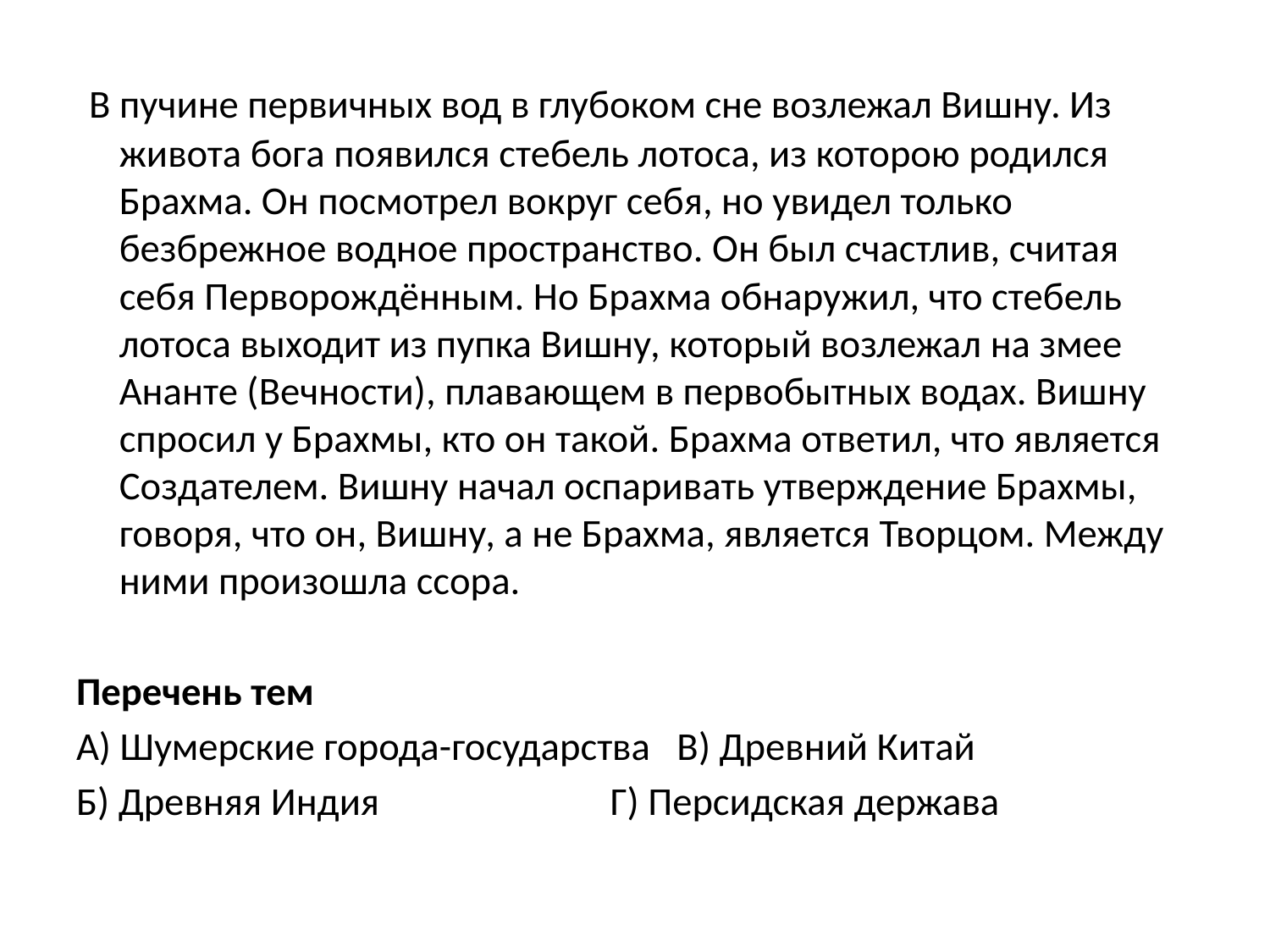

В пучине первичных вод в глубоком сне возлежал Вишну. Из живота бога появился стебель лотоса, из которою родился Брахма. Он посмотрел вокруг себя, но увидел только безбрежное водное пространство. Он был счастлив, считая себя Перворождённым. Но Брахма обнаружил, что стебель лотоса выходит из пупка Вишну, который возлежал на змее Ананте (Вечности), плавающем в первобытных водах. Вишну спросил у Брахмы, кто он такой. Брахма ответил, что является Создателем. Вишну начал оспаривать утверждение Брахмы, говоря, что он, Вишну, а не Брахма, является Творцом. Между ними произошла ссора.

Перечень тем
А) Шумерские города-государства   В) Древний Китай
Б) Древняя Индия                          Г) Персидская держава